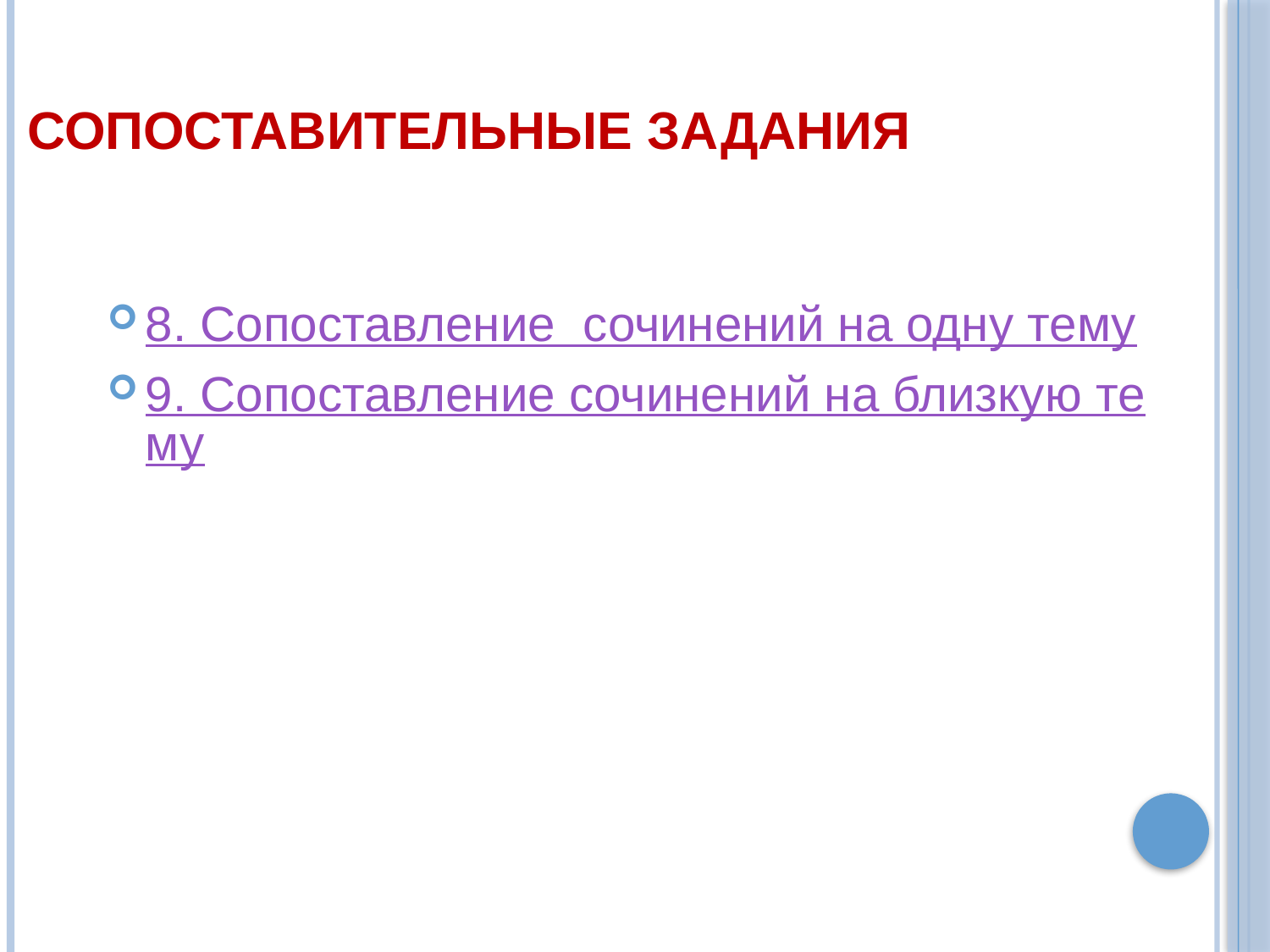

# Сопоставительные задания
8. Сопоставление  сочинений на одну тему
9. Сопоставление сочинений на близкую тему